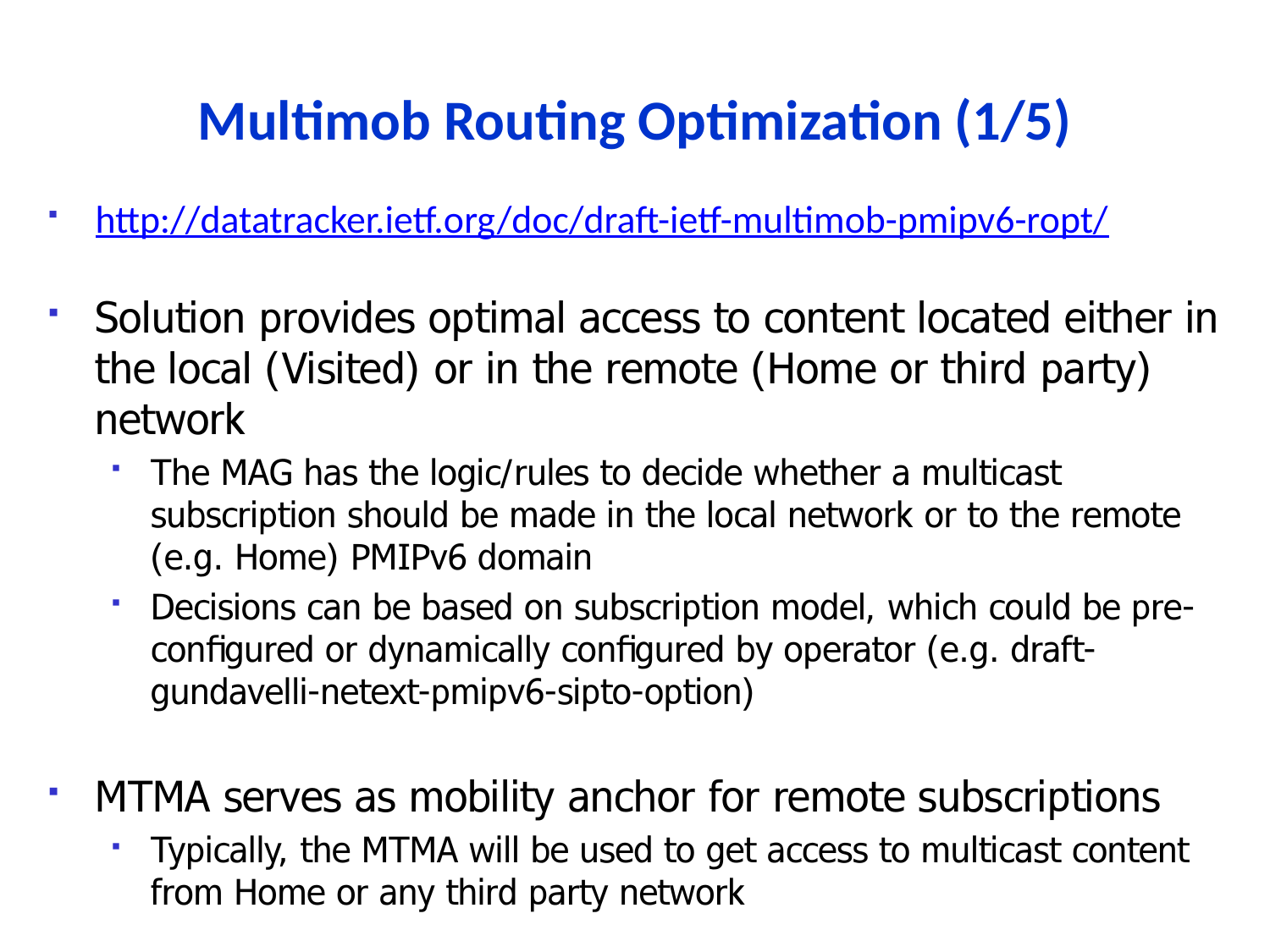

# Multimob Routing Optimization (1/5)
http://datatracker.ietf.org/doc/draft-ietf-multimob-pmipv6-ropt/

Solution provides optimal access to content located either in the local (Visited) or in the remote (Home or third party) network
The MAG has the logic/rules to decide whether a multicast subscription should be made in the local network or to the remote (e.g. Home) PMIPv6 domain
Decisions can be based on subscription model, which could be pre-configured or dynamically configured by operator (e.g. draft-gundavelli-netext-pmipv6-sipto-option)

MTMA serves as mobility anchor for remote subscriptions
Typically, the MTMA will be used to get access to multicast content from Home or any third party network